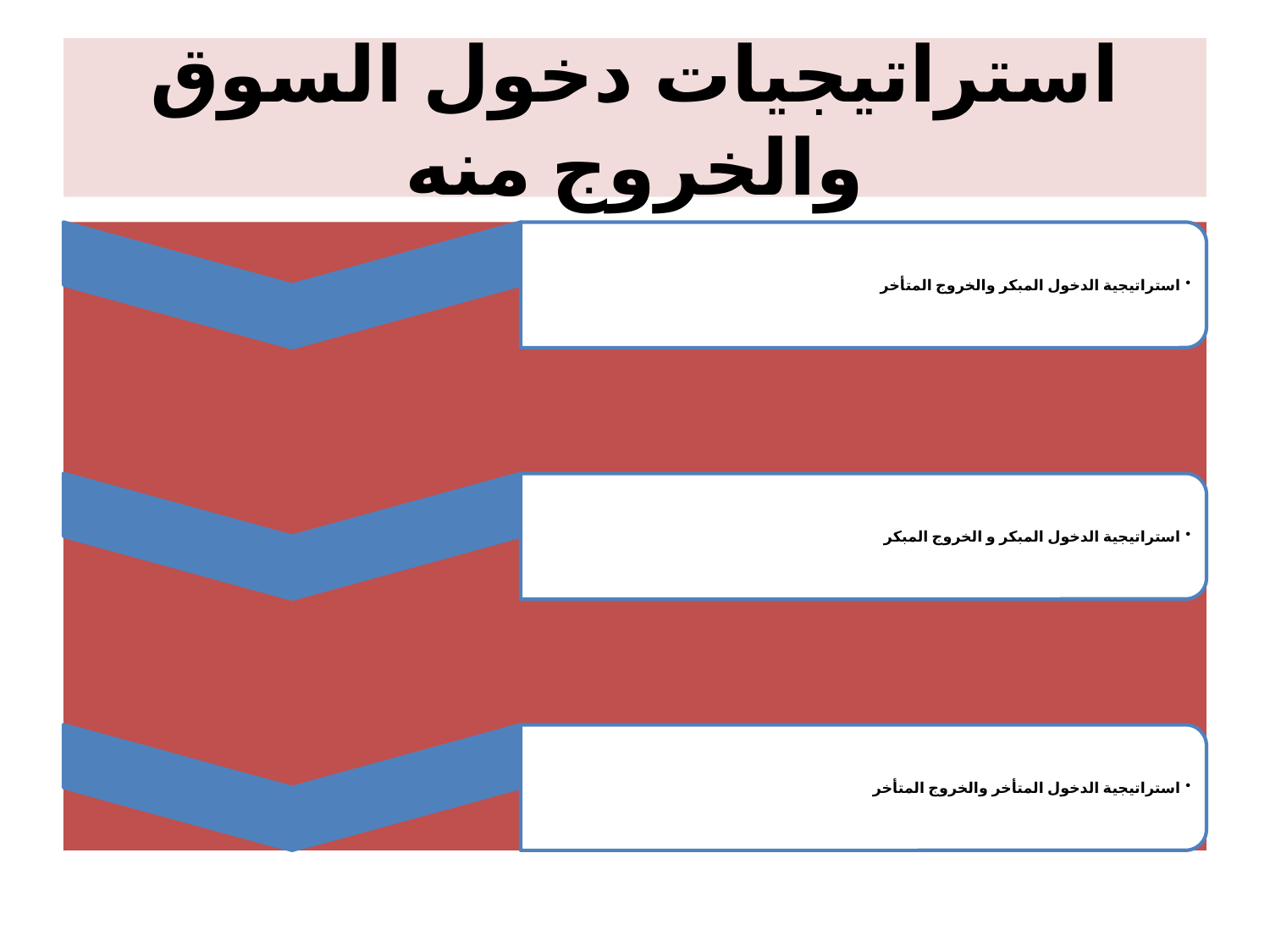

# استراتيجيات دخول السوق والخروج منه
استراتيجية الدخول المبكر والخروج المتأخر
استراتيجية الدخول المبكر و الخروج المبكر
استراتيجية الدخول المتأخر والخروج المتأخر